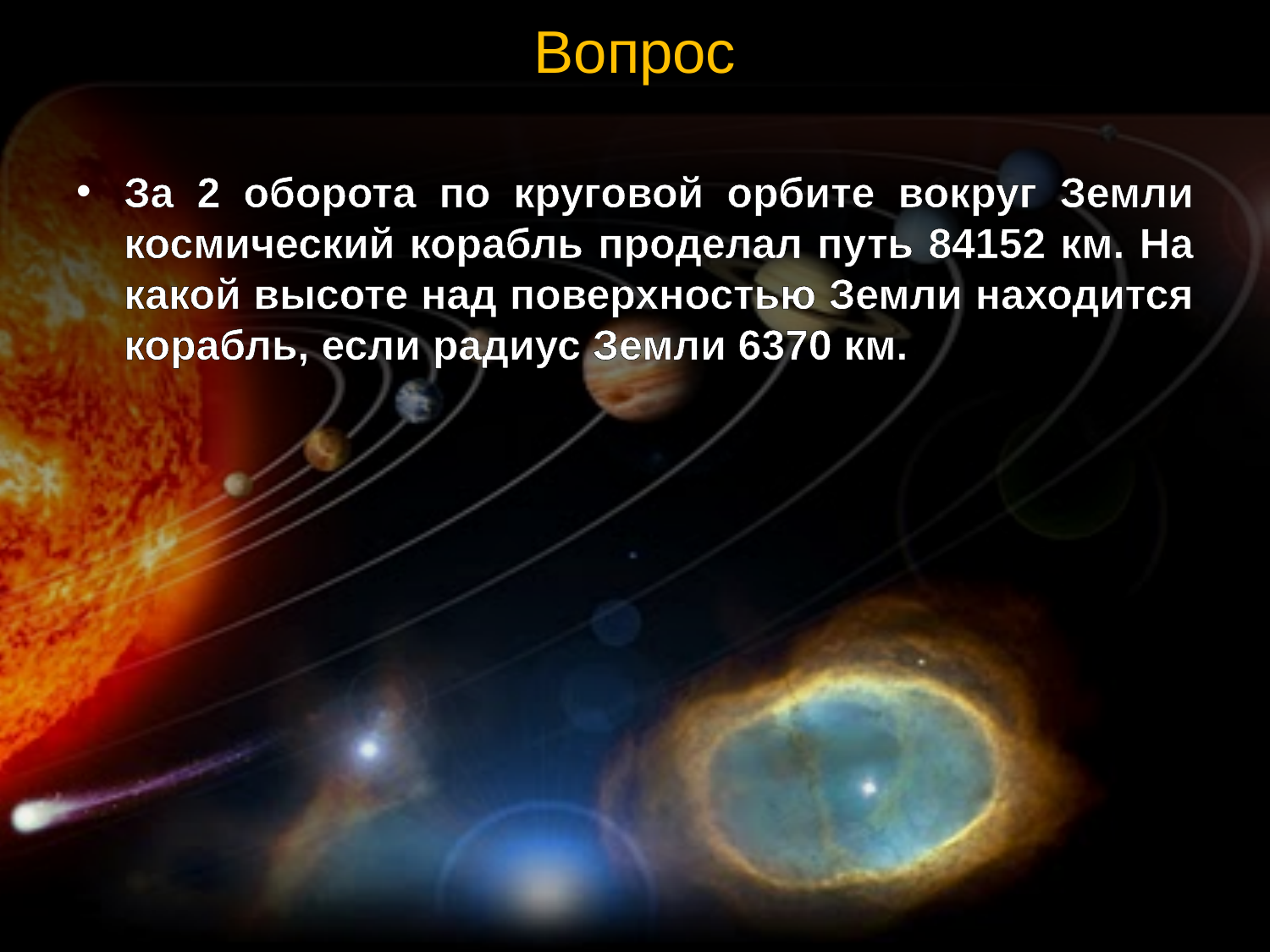

# Вопрос
За 2 оборота по круговой орбите вокруг Земли космический корабль проделал путь 84152 км. На какой высоте над поверхностью Земли находится корабль, если радиус Земли 6370 км.